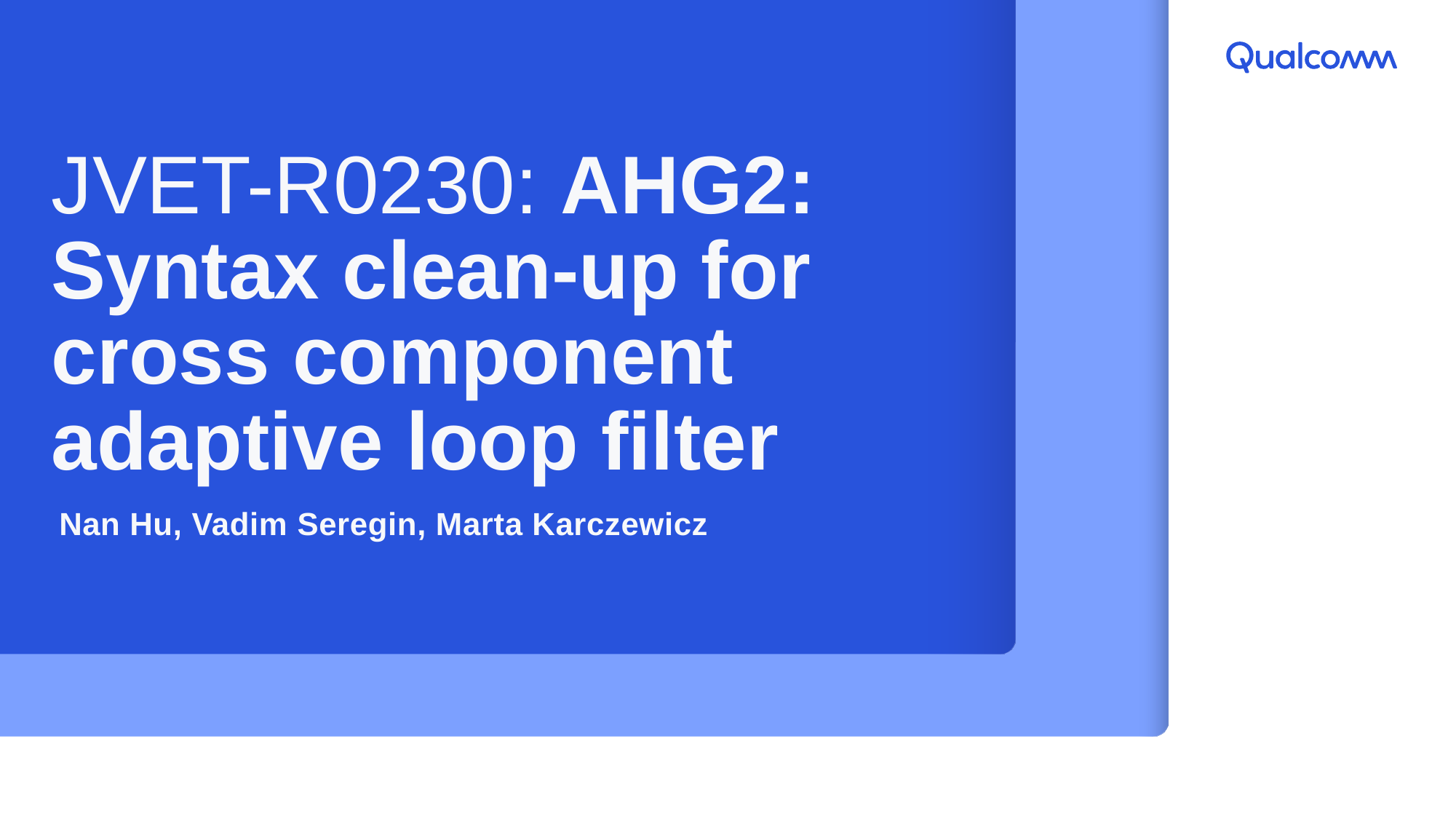

# JVET-R0230: AHG2: Syntax clean-up for cross component adaptive loop filter
Nan Hu, Vadim Seregin, Marta Karczewicz